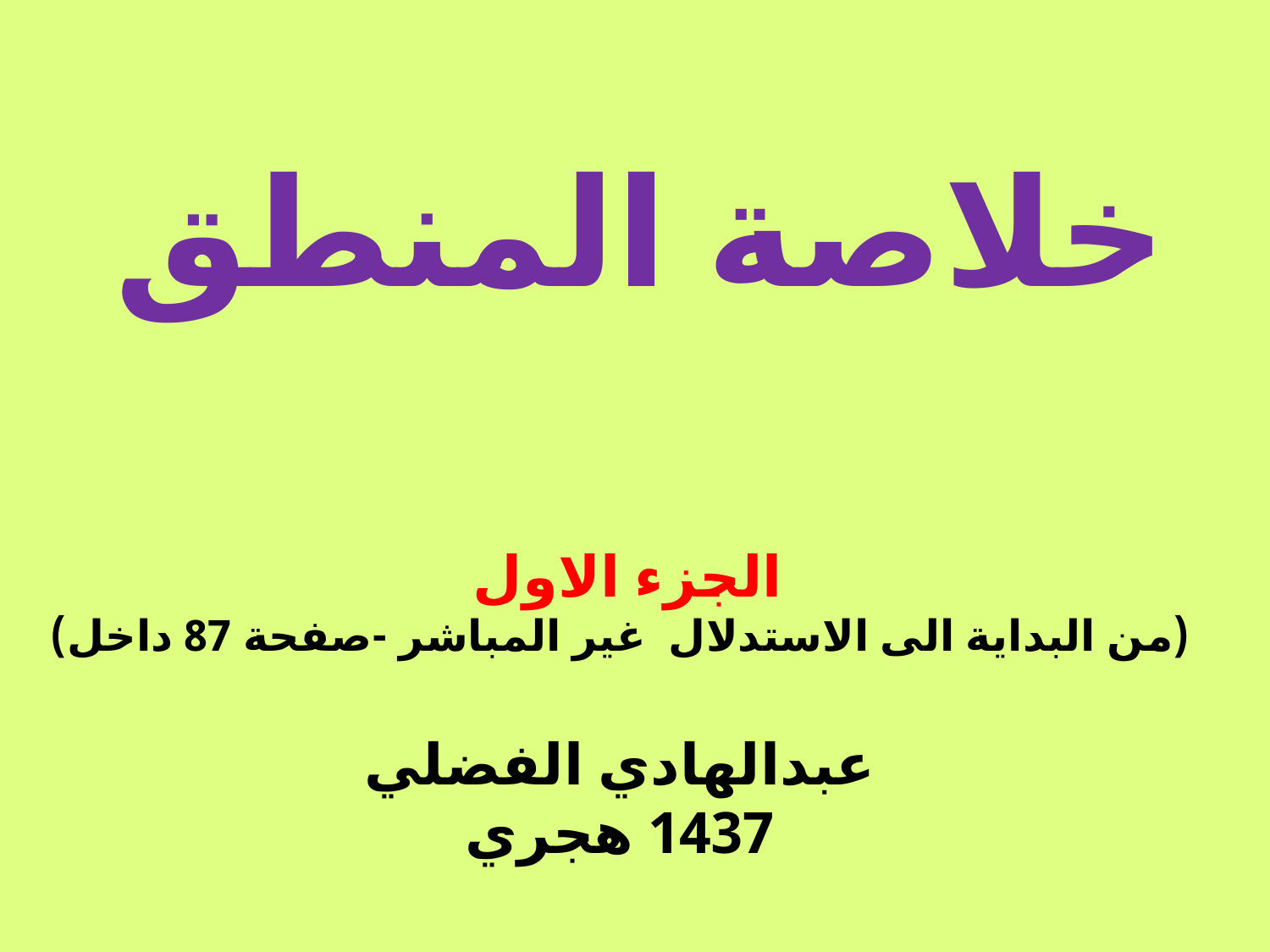

# خلاصة المنطق

الجزء الاول
(من البداية الى الاستدلال  غير المباشر -صفحة 87 داخل)

عبدالهادي الفضلي
1437 هجري